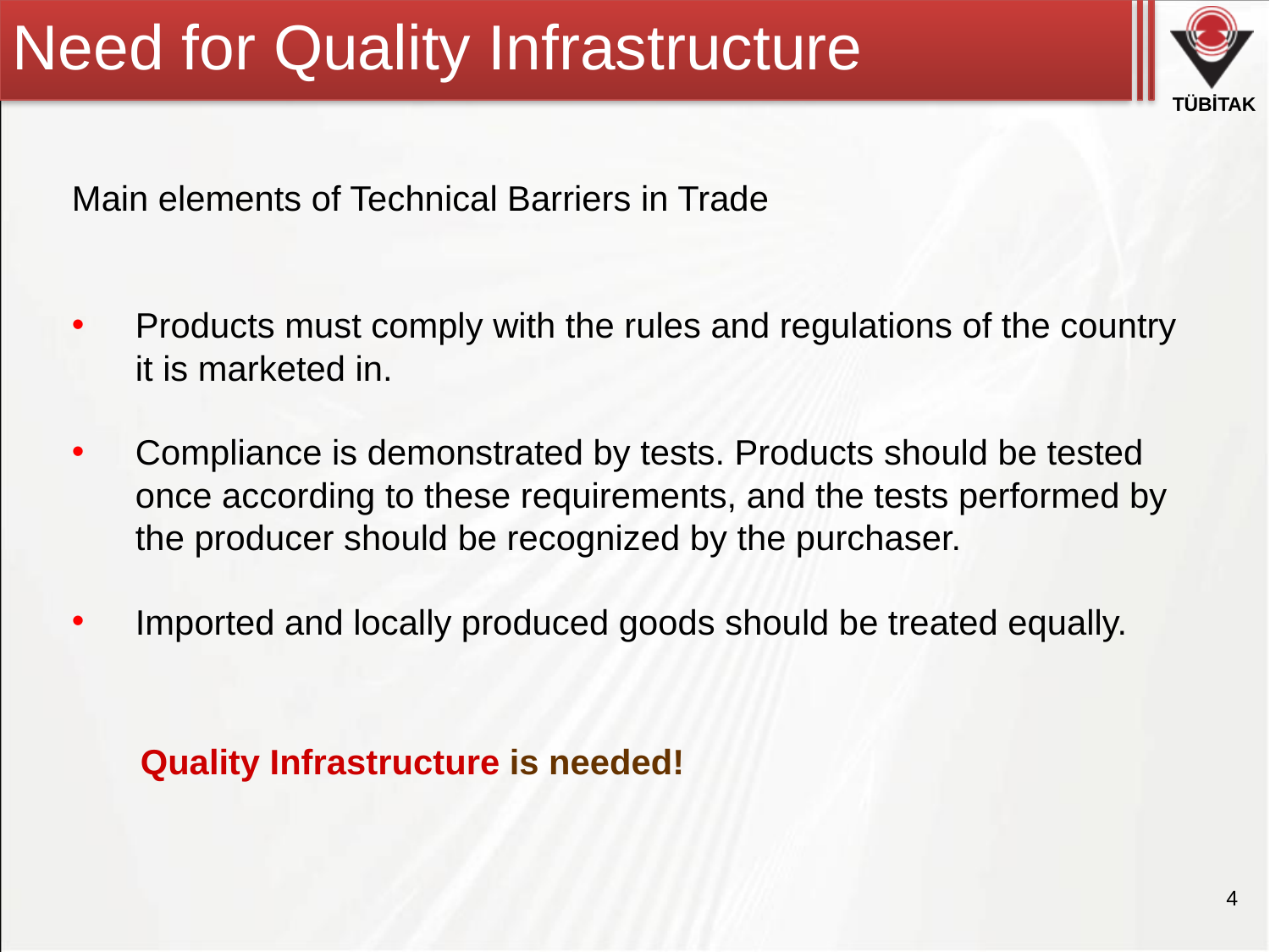

Need for Quality Infrastructure

Main elements of Technical Barriers in Trade

Products must comply with the rules and regulations of the country it is marketed in.

Compliance is demonstrated by tests. Products should be tested once according to these requirements, and the tests performed by the producer should be recognized by the purchaser.

Imported and locally produced goods should be treated equally.
Quality Infrastructure is needed!
4